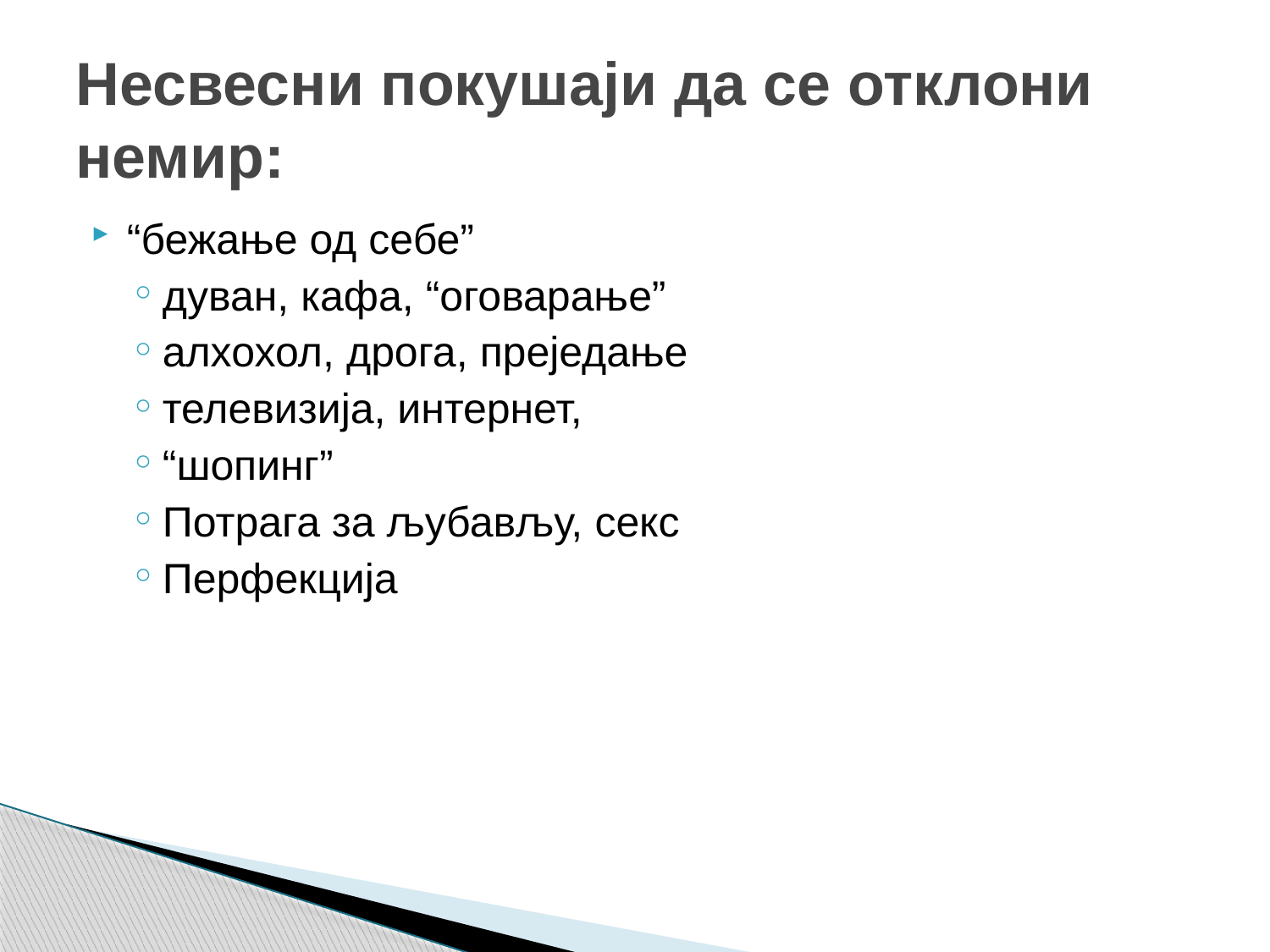

# Несвесни покушаји да се отклони немир:
“бежање од себе”
дуван, кафа, “оговарање”
алхохол, дрога, преједање
телевизија, интернет,
“шопинг”
Потрага за љубављу, секс
Перфекција